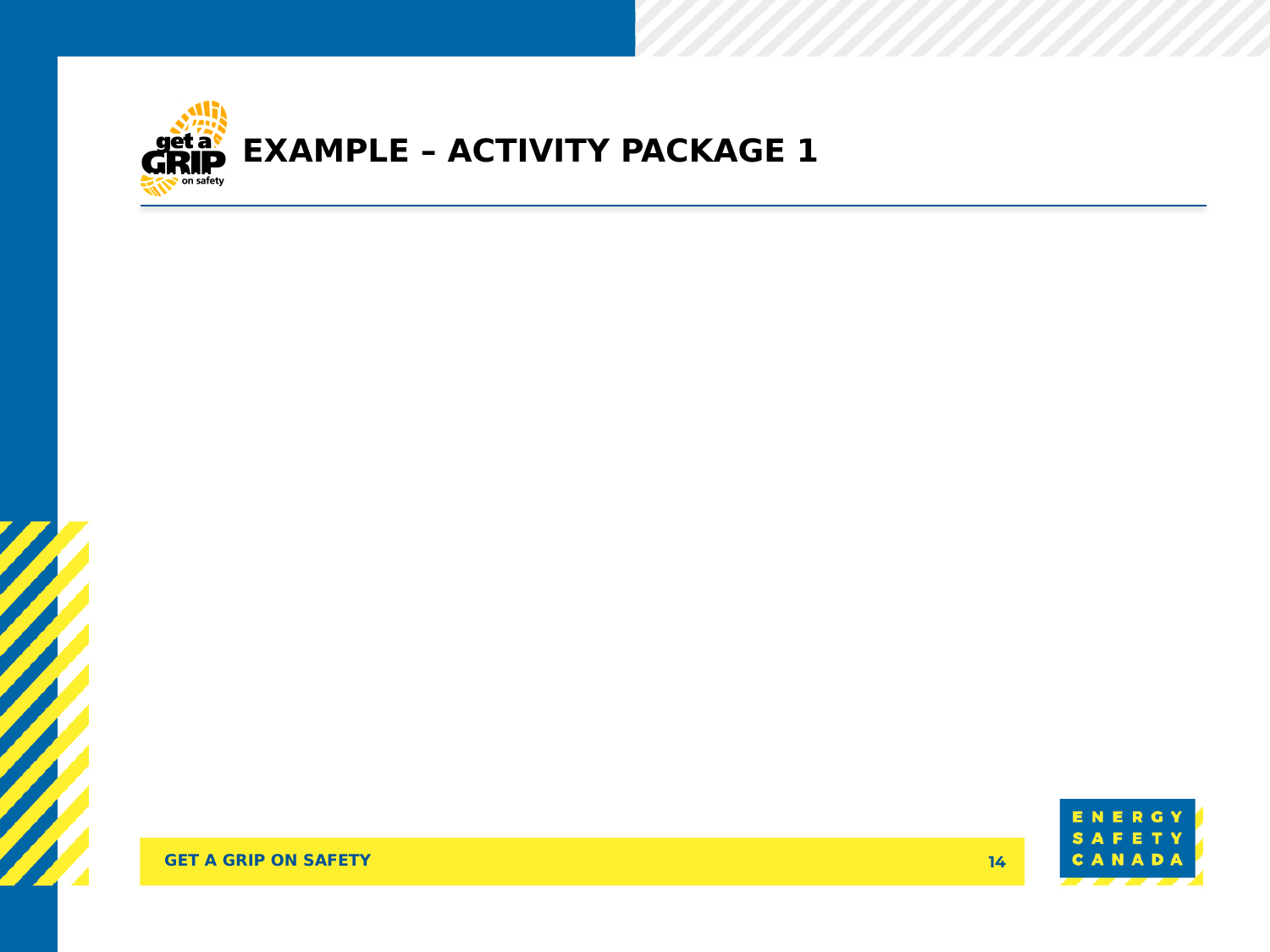

# Example – activity package 1
Get a grip on safety
14